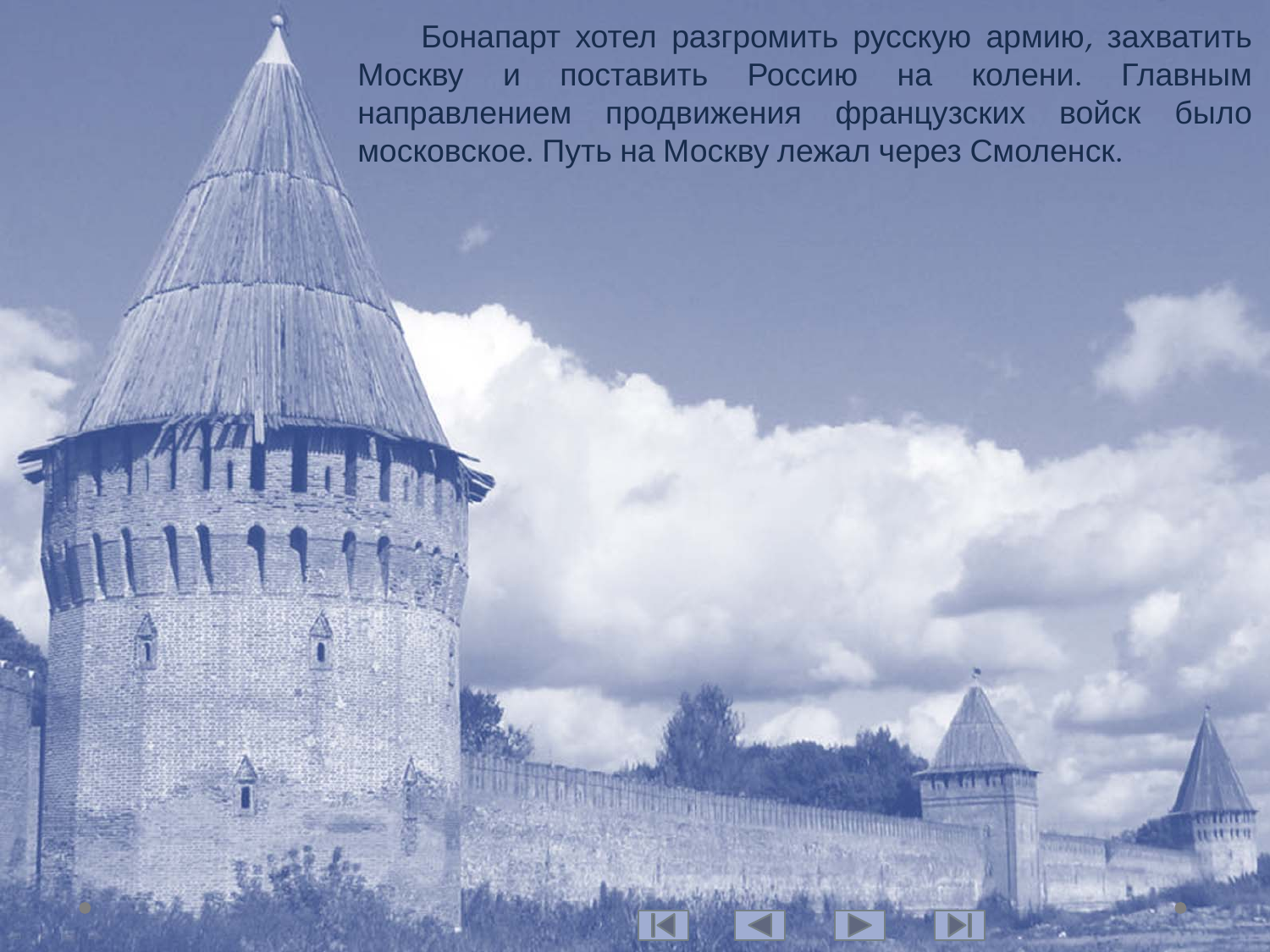

Бонапарт хотел разгромить русскую армию, захватить Москву и поставить Россию на колени. Главным направлением продвижения французских войск было московское. Путь на Москву лежал через Смоленск.